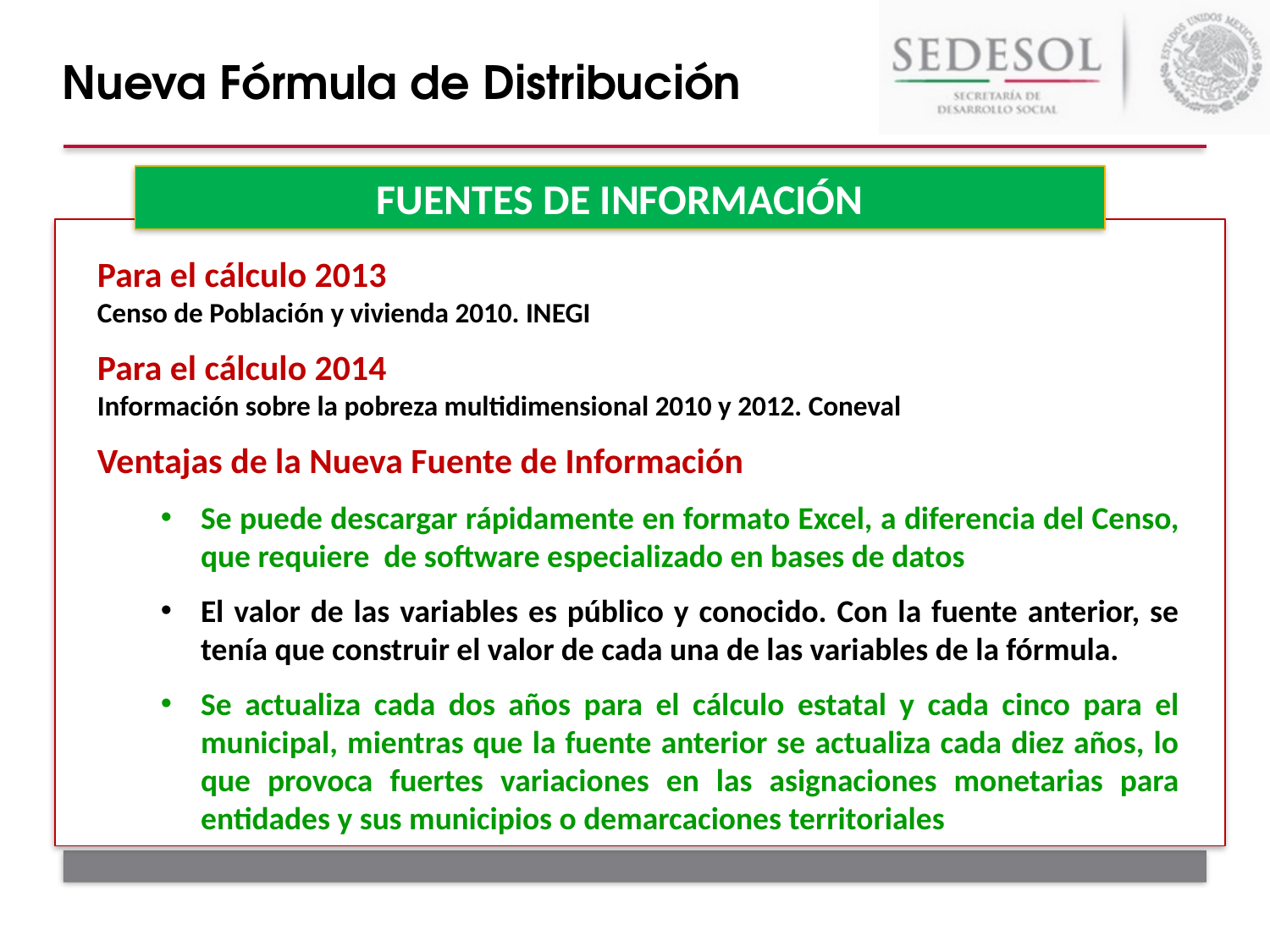

Nueva Fórmula de Distribución
Fuentes de Información

Para el cálculo 2013
Censo de Población y vivienda 2010. INEGI

Para el cálculo 2014
Información sobre la pobreza multidimensional 2010 y 2012. Coneval

Ventajas de la Nueva Fuente de Información

Se puede descargar rápidamente en formato Excel, a diferencia del Censo, que requiere  de software especializado en bases de datos

El valor de las variables es público y conocido. Con la fuente anterior, se tenía que construir el valor de cada una de las variables de la fórmula.

Se actualiza cada dos años para el cálculo estatal y cada cinco para el municipal, mientras que la fuente anterior se actualiza cada diez años, lo que provoca fuertes variaciones en las asignaciones monetarias para entidades y sus municipios o demarcaciones territoriales